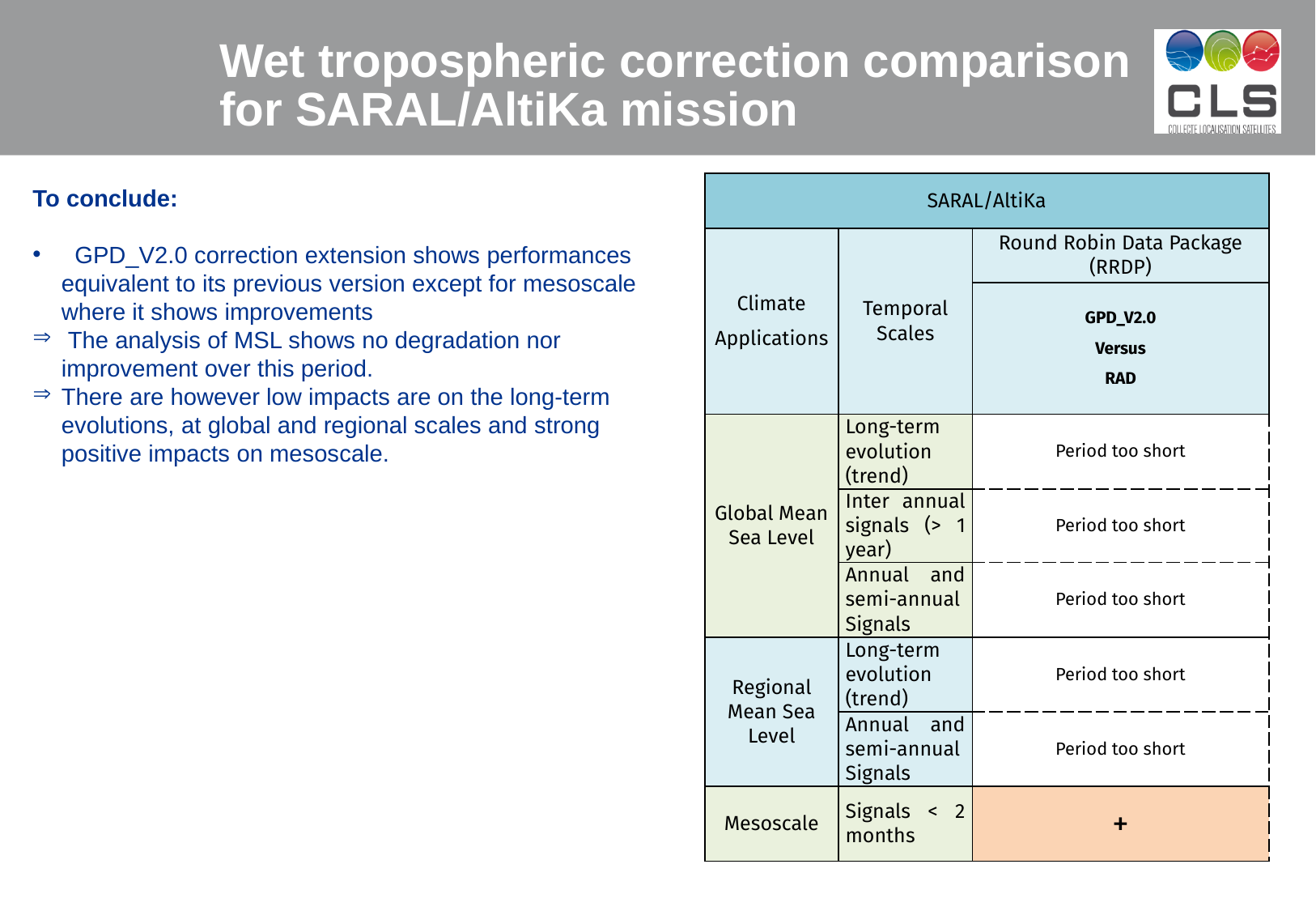

Wet tropospheric correction comparison for SARAL/AltiKa mission
| SARAL/AltiKa |  |  |
| --- | --- | --- |
| Climate Applications | Temporal Scales | Round Robin Data Package (RRDP) |
|  |  | GPD\_V2.0 Versus RAD |
| Global Mean Sea Level | Long-term evolution (trend) | Period too short |
|  | Inter annual signals (> 1 year) | Period too short |
|  | Annual and semi-annual Signals | Period too short |
| Regional Mean Sea Level | Long-term evolution (trend) | Period too short |
|  | Annual and semi-annual Signals | Period too short |
| Mesoscale | Signals < 2 months | + |
To conclude:

  GPD_V2.0 correction extension shows performances equivalent to its previous version except for mesoscale where it shows improvements
 The analysis of MSL shows no degradation nor improvement over this period.
There are however low impacts are on the long-term evolutions, at global and regional scales and strong positive impacts on mesoscale.